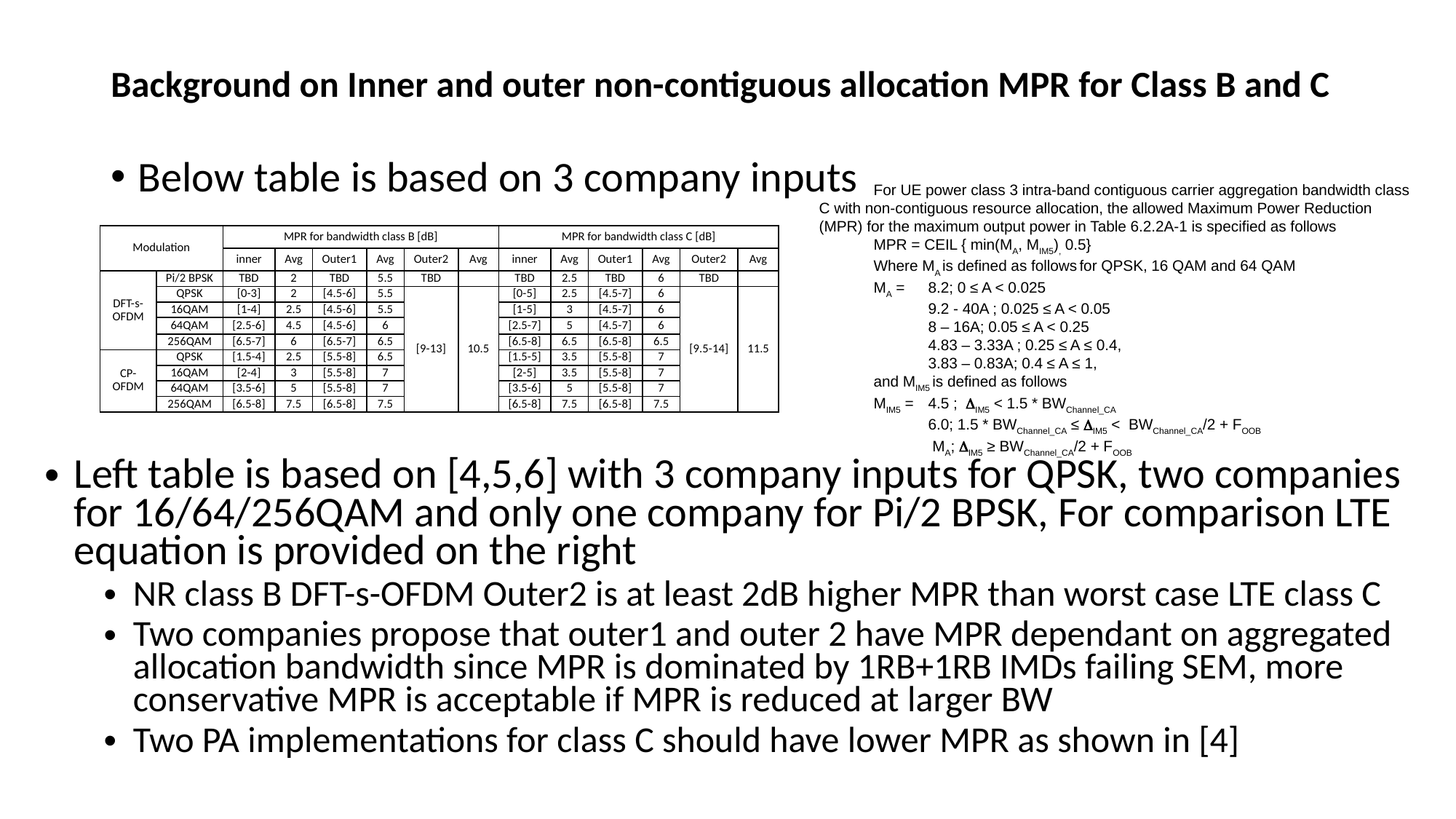

# Background on Inner and outer non-contiguous allocation MPR for Class B and C
Below table is based on 3 company inputs
For UE power class 3 intra-band contiguous carrier aggregation bandwidth class C with non-contiguous resource allocation, the allowed Maximum Power Reduction (MPR) for the maximum output power in Table 6.2.2A-1 is specified as follows
MPR = CEIL { min(MA, MIM5), 0.5}
Where MA is defined as follows for QPSK, 16 QAM and 64 QAM
MA =	8.2; 0 ≤ A < 0.025
	9.2 - 40A ; 0.025 ≤ A < 0.05
	8 – 16A; 0.05 ≤ A < 0.25
	4.83 – 3.33A ; 0.25 ≤ A ≤ 0.4,
	3.83 – 0.83A; 0.4 ≤ A ≤ 1,
and MIM5 is defined as follows
MIM5 =   	4.5 ;  ΔIM5 < 1.5 * BWChannel_CA
             	6.0; 1.5 * BWChannel_CA ≤ ΔIM5 <  BWChannel_CA/2 + FOOB
            	 MA; ΔIM5 ≥ BWChannel_CA/2 + FOOB
| Modulation |  | MPR for bandwidth class B [dB] |  |  |  |  |  | MPR for bandwidth class C [dB] |  |  |  |  |  |
| --- | --- | --- | --- | --- | --- | --- | --- | --- | --- | --- | --- | --- | --- |
|  |  | inner | Avg | Outer1 | Avg | Outer2 | Avg | inner | Avg | Outer1 | Avg | Outer2 | Avg |
| DFT-s-OFDM | Pi/2 BPSK | TBD | 2 | TBD | 5.5 | TBD |  | TBD | 2.5 | TBD | 6 | TBD |  |
|  | QPSK | [0-3] | 2 | [4.5-6] | 5.5 | [9-13] | 10.5 | [0-5] | 2.5 | [4.5-7] | 6 | [9.5-14] | 11.5 |
|  | 16QAM | [1-4] | 2.5 | [4.5-6] | 5.5 |  |  | [1-5] | 3 | [4.5-7] | 6 |  |  |
|  | 64QAM | [2.5-6] | 4.5 | [4.5-6] | 6 |  |  | [2.5-7] | 5 | [4.5-7] | 6 |  |  |
|  | 256QAM | [6.5-7] | 6 | [6.5-7] | 6.5 |  |  | [6.5-8] | 6.5 | [6.5-8] | 6.5 |  |  |
| CP-OFDM | QPSK | [1.5-4] | 2.5 | [5.5-8] | 6.5 |  |  | [1.5-5] | 3.5 | [5.5-8] | 7 |  |  |
|  | 16QAM | [2-4] | 3 | [5.5-8] | 7 |  |  | [2-5] | 3.5 | [5.5-8] | 7 |  |  |
|  | 64QAM | [3.5-6] | 5 | [5.5-8] | 7 |  |  | [3.5-6] | 5 | [5.5-8] | 7 |  |  |
|  | 256QAM | [6.5-8] | 7.5 | [6.5-8] | 7.5 |  |  | [6.5-8] | 7.5 | [6.5-8] | 7.5 |  |  |
Left table is based on [4,5,6] with 3 company inputs for QPSK, two companies for 16/64/256QAM and only one company for Pi/2 BPSK, For comparison LTE equation is provided on the right
NR class B DFT-s-OFDM Outer2 is at least 2dB higher MPR than worst case LTE class C
Two companies propose that outer1 and outer 2 have MPR dependant on aggregated allocation bandwidth since MPR is dominated by 1RB+1RB IMDs failing SEM, more conservative MPR is acceptable if MPR is reduced at larger BW
Two PA implementations for class C should have lower MPR as shown in [4]